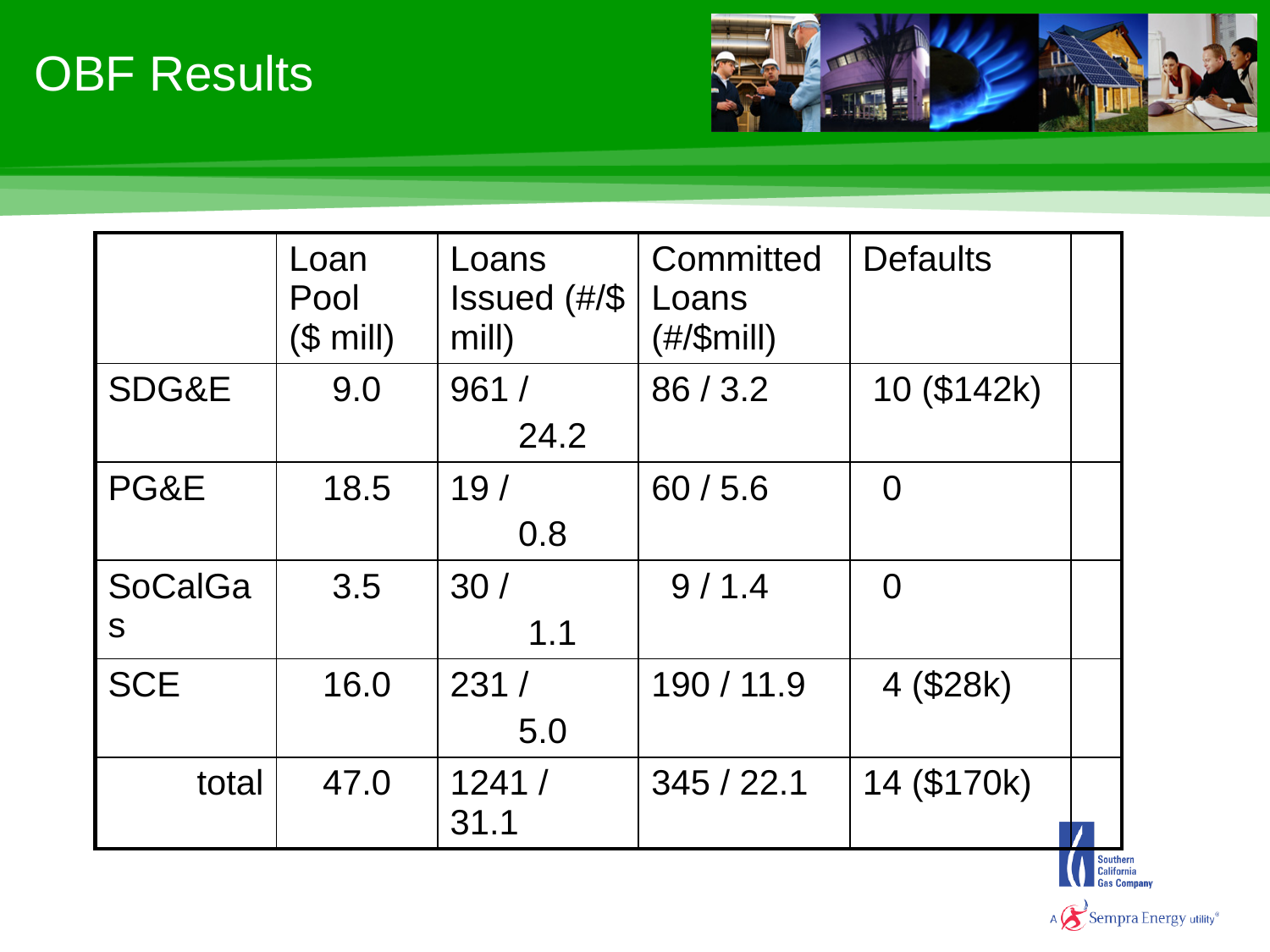

OBF Results
|  | Loan Pool ($ mill) | Loans Issued (#/$ mill) | Committed Loans (#/$mill) | Defaults |  |
| --- | --- | --- | --- | --- | --- |
| SDG&E | 9.0 | 961 / 24.2 | 86 / 3.2 | 10 ($142k) |  |
| PG&E | 18.5 | 19 / 0.8 | 60 / 5.6 | 0 |  |
| SoCalGas | 3.5 | 30 / 1.1 | 9 / 1.4 | 0 |  |
| SCE | 16.0 | 231 / 5.0 | 190 / 11.9 | 4 ($28k) |  |
| total | 47.0 | 1241 / 31.1 | 345 / 22.1 | 14 ($170k) |  |